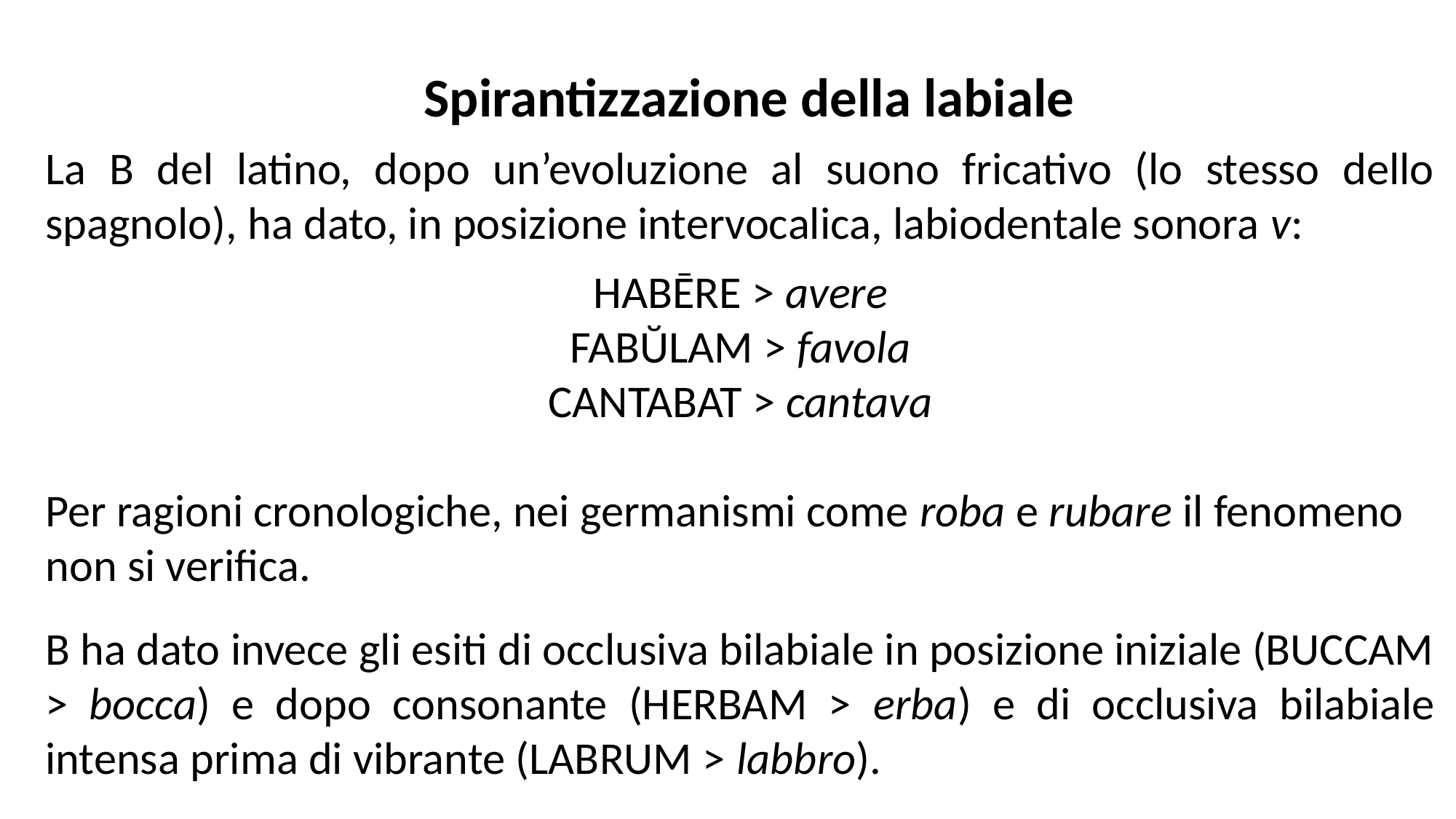

Spirantizzazione della labiale
La B del latino, dopo un’evoluzione al suono fricativo (lo stesso dello spagnolo), ha dato, in posizione intervocalica, labiodentale sonora v:

HABĒRE > avere
FABŬLAM > favola
CANTABAT > cantava

Per ragioni cronologiche, nei germanismi come roba e rubare il fenomeno non si verifica.

B ha dato invece gli esiti di occlusiva bilabiale in posizione iniziale (BUCCAM > bocca) e dopo consonante (HERBAM > erba) e di occlusiva bilabiale intensa prima di vibrante (LABRUM > labbro).